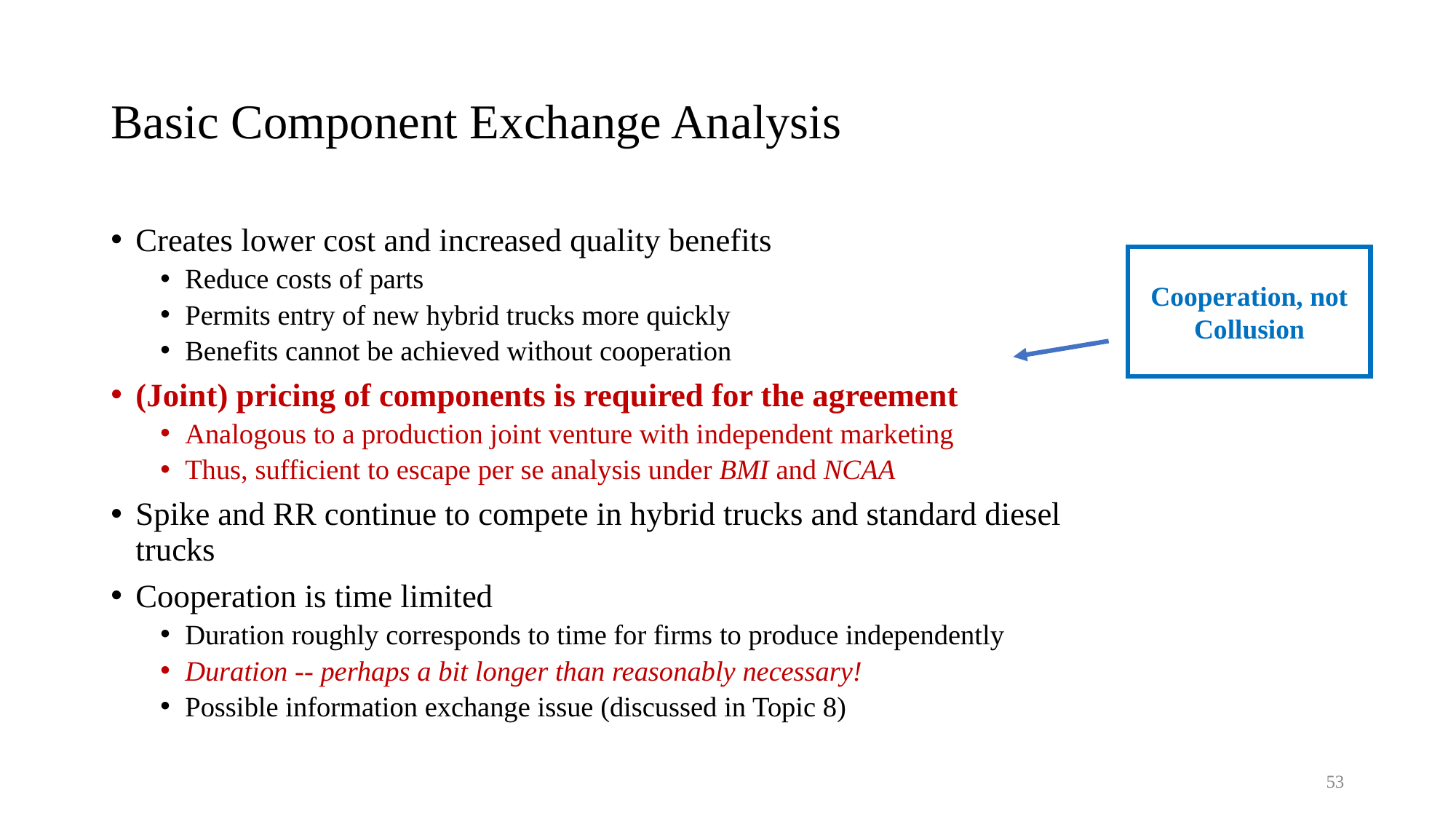

# Basic Component Exchange Analysis
Creates lower cost and increased quality benefits
Reduce costs of parts
Permits entry of new hybrid trucks more quickly
Benefits cannot be achieved without cooperation
(Joint) pricing of components is required for the agreement
Analogous to a production joint venture with independent marketing
Thus, sufficient to escape per se analysis under BMI and NCAA
Spike and RR continue to compete in hybrid trucks and standard diesel trucks
Cooperation is time limited
Duration roughly corresponds to time for firms to produce independently
Duration -- perhaps a bit longer than reasonably necessary!
Possible information exchange issue (discussed in Topic 8)
Cooperation, not Collusion
53